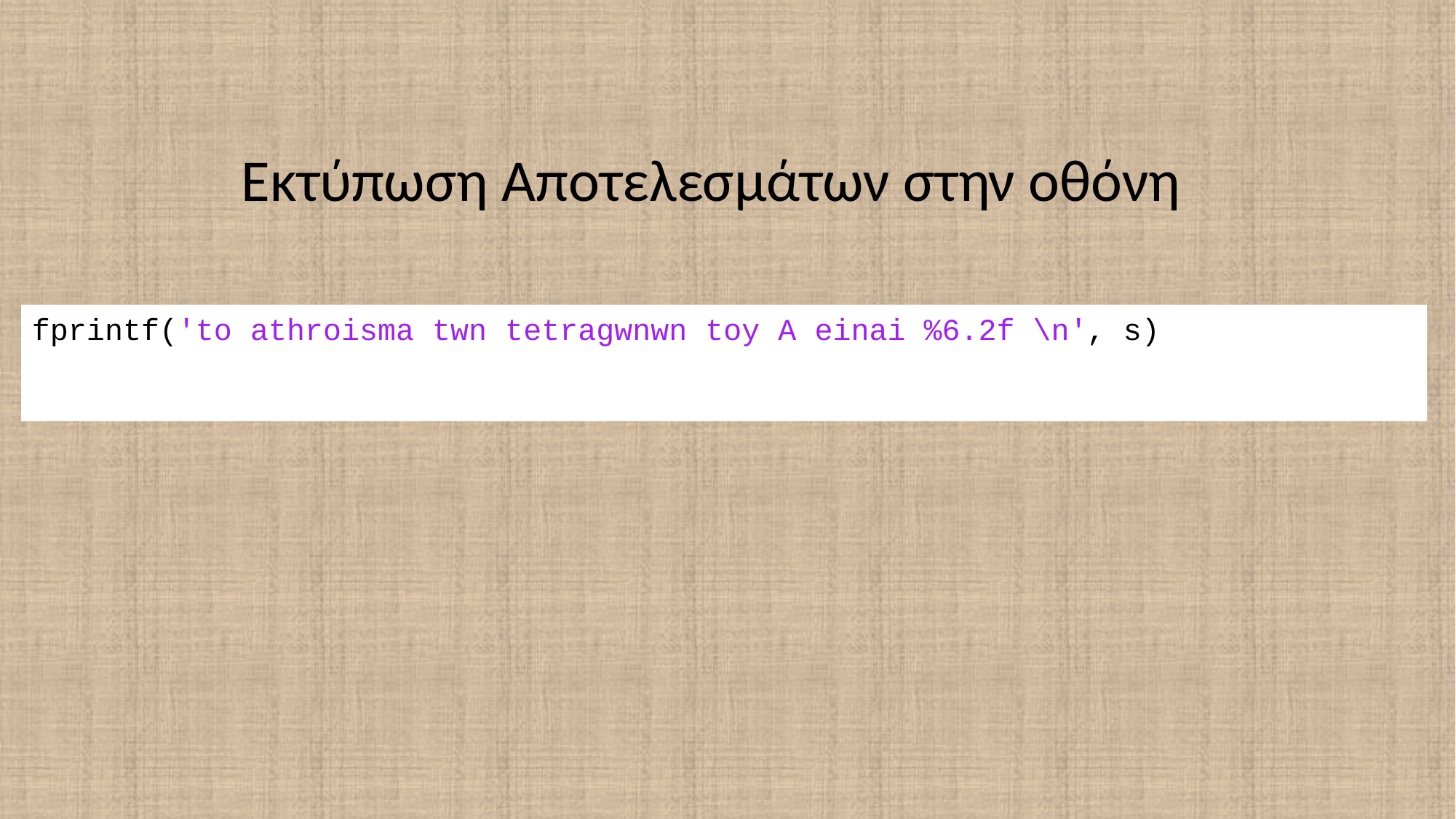

# Εκτύπωση Αποτελεσμάτων στην οθόνη
fprintf('to athroisma twn tetragwnwn toy A einai %6.2f \n', s)